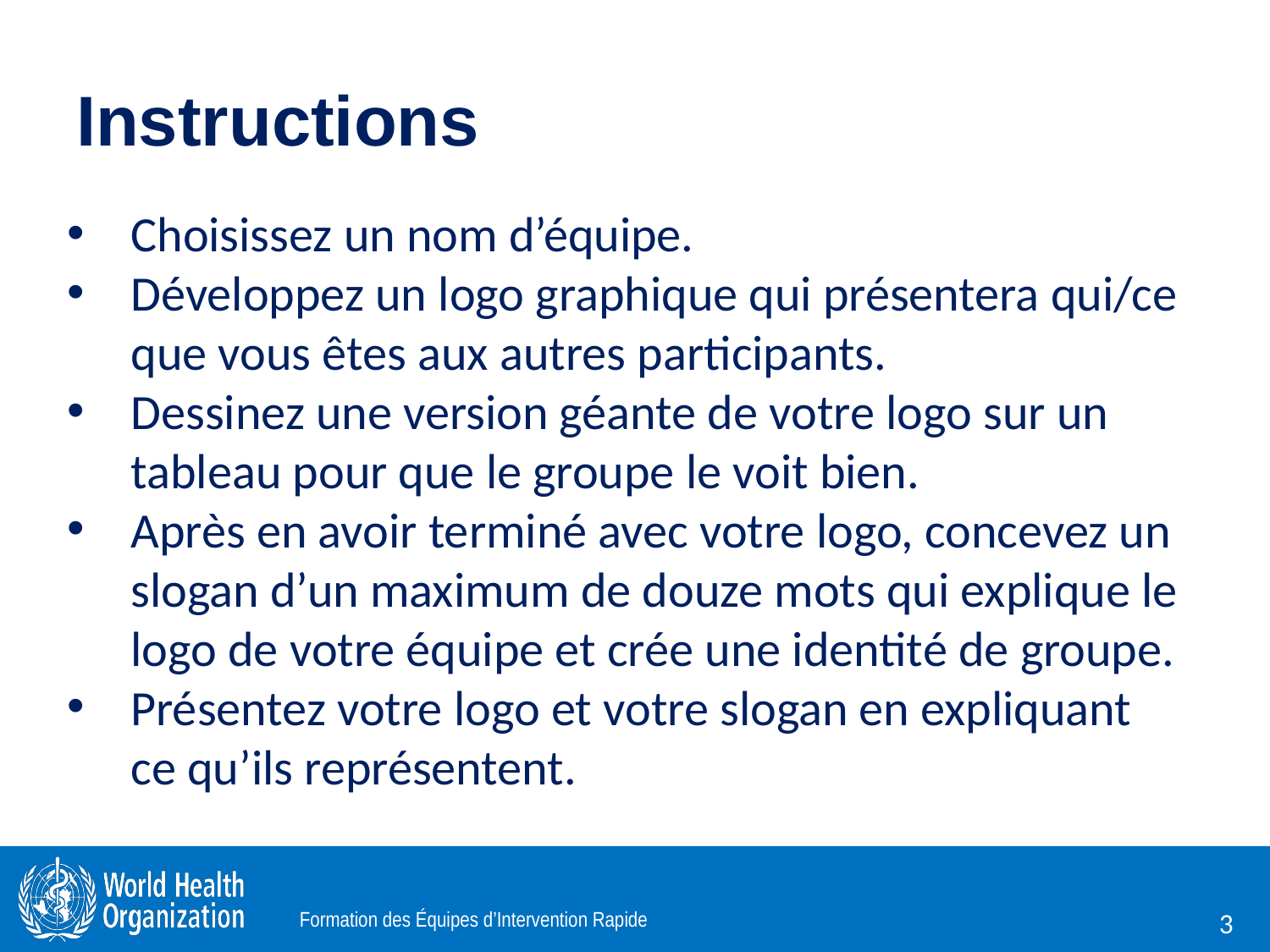

# Instructions
Choisissez un nom d’équipe.
Développez un logo graphique qui présentera qui/ce que vous êtes aux autres participants.
Dessinez une version géante de votre logo sur un tableau pour que le groupe le voit bien.
Après en avoir terminé avec votre logo, concevez un slogan d’un maximum de douze mots qui explique le logo de votre équipe et crée une identité de groupe.
Présentez votre logo et votre slogan en expliquant ce qu’ils représentent.